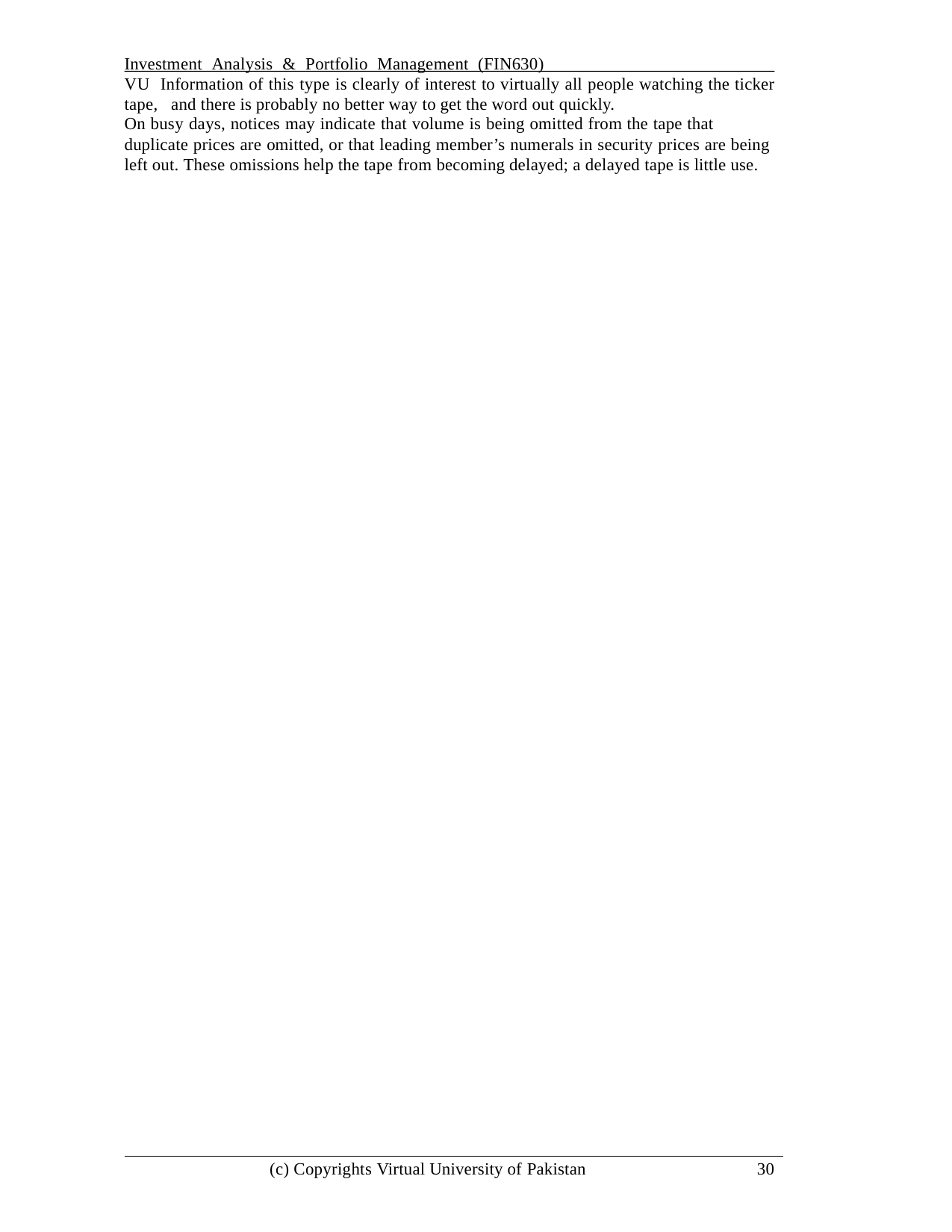

Investment Analysis & Portfolio Management (FIN630)	VU  Information of this type is clearly of interest to virtually all people watching the ticker tape,  and there is probably no better way to get the word out quickly.
On busy days, notices may indicate that volume is being omitted from the tape that
duplicate prices are omitted, or that leading member’s numerals in security prices are being  left out. These omissions help the tape from becoming delayed; a delayed tape is little use.

(c) Copyrights Virtual University of Pakistan
30